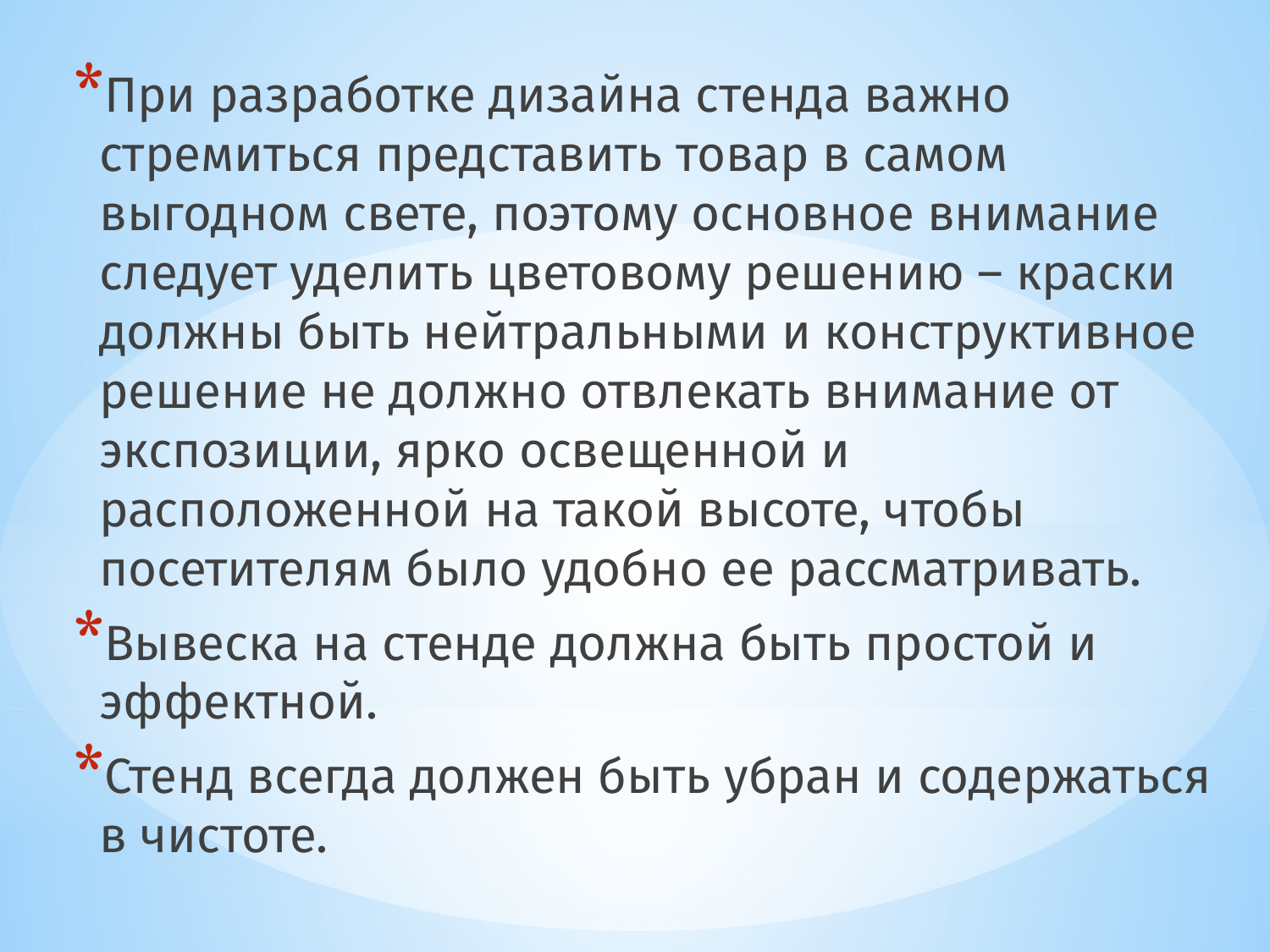

При разработке дизайна стенда важно стремиться представить товар в самом выгодном свете, поэтому основное внимание следует уделить цветовому решению – краски должны быть нейтральными и конструктивное решение не должно отвлекать внимание от экспозиции, ярко освещенной и расположенной на такой высоте, чтобы посетителям было удобно ее рассматривать.
Вывеска на стенде должна быть простой и эффектной.
Стенд всегда должен быть убран и содержаться в чистоте.

#